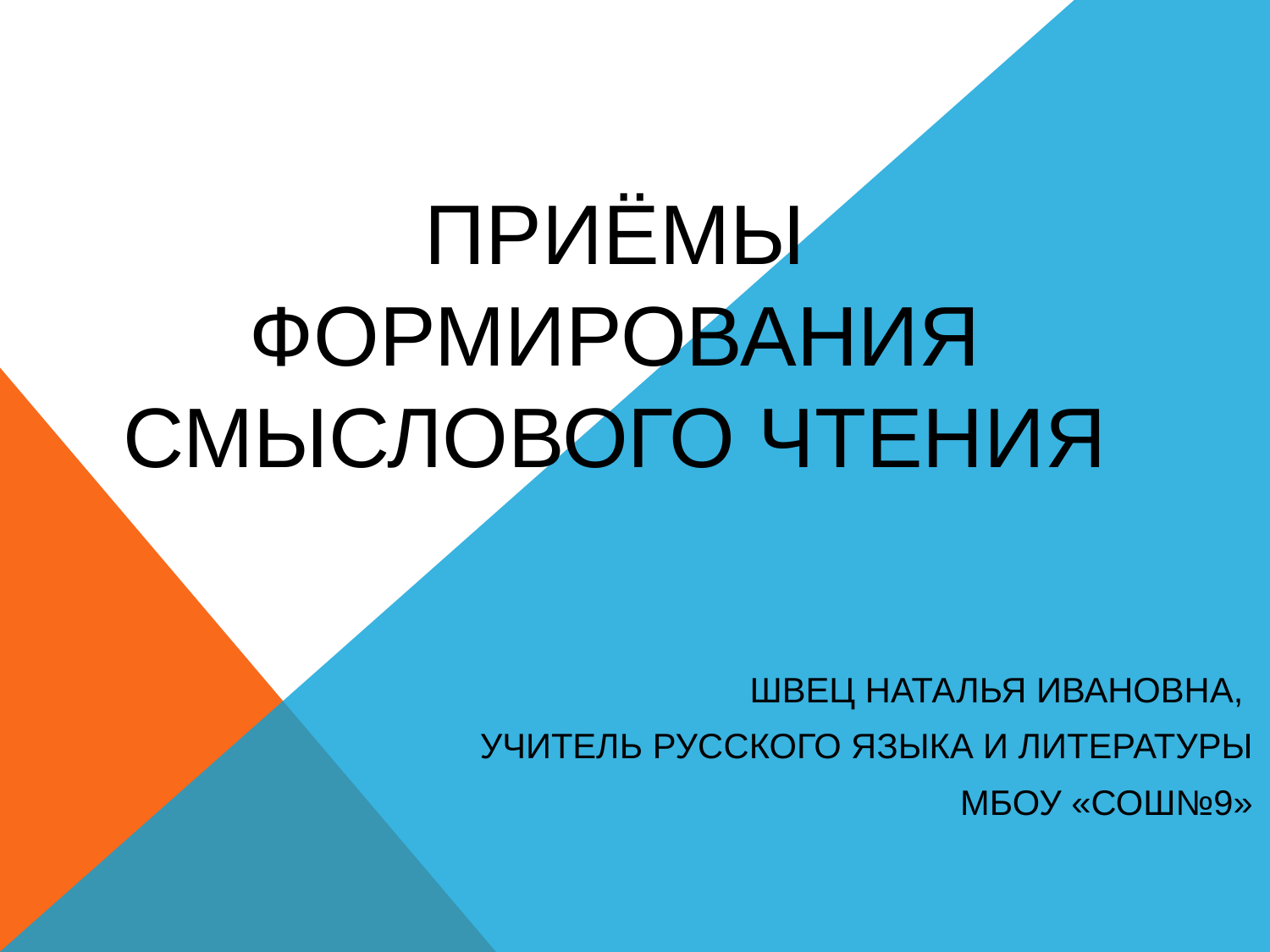

# Приёмы формирования смыслового чтения
Швец наталья ивановна,
Учитель русского языка и литературы
МБОУ «СОШ№9»